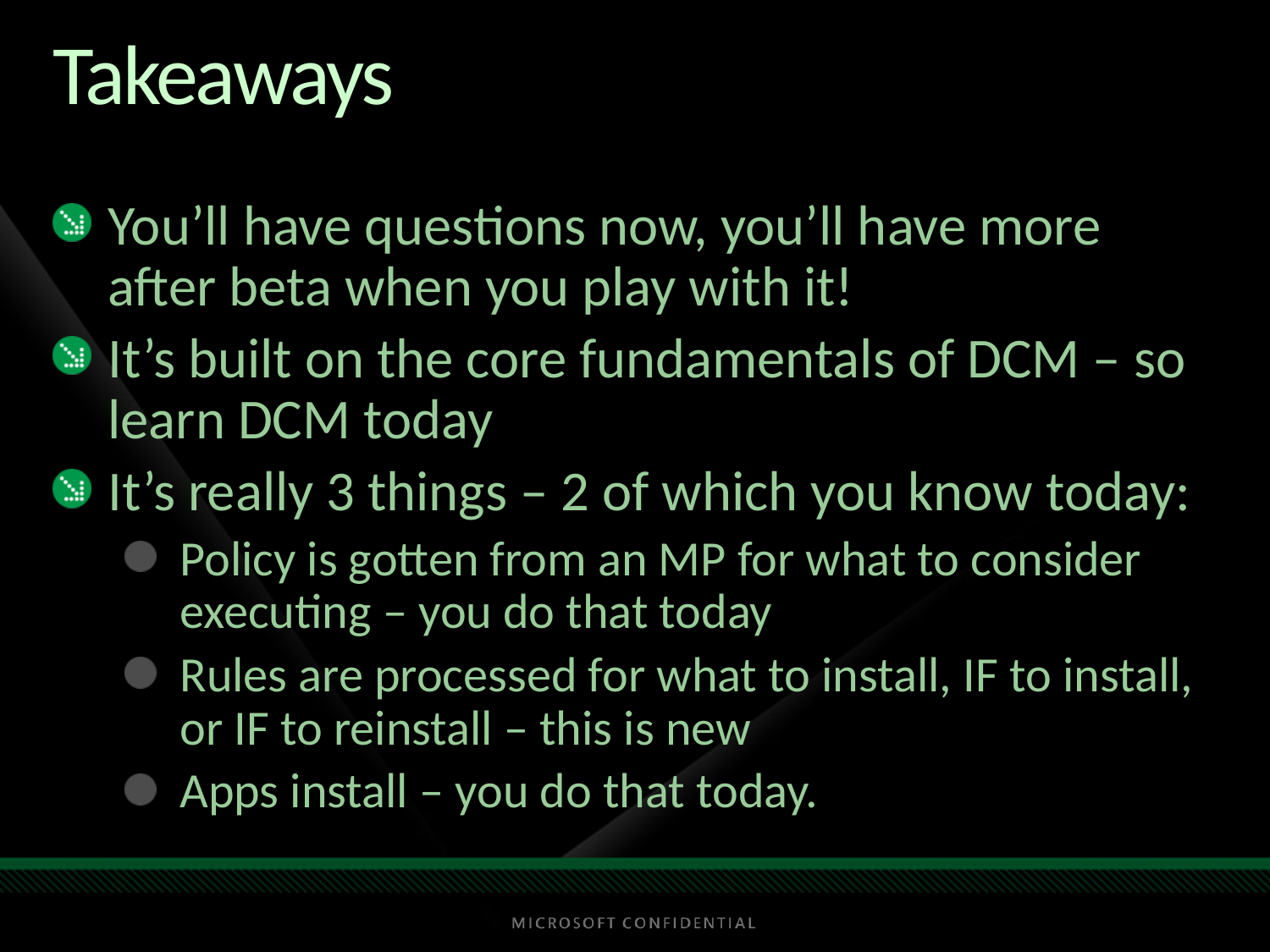

# Takeaways
You’ll have questions now, you’ll have more after beta when you play with it!
It’s built on the core fundamentals of DCM – so learn DCM today
It’s really 3 things – 2 of which you know today:
Policy is gotten from an MP for what to consider executing – you do that today
Rules are processed for what to install, IF to install, or IF to reinstall – this is new
Apps install – you do that today.